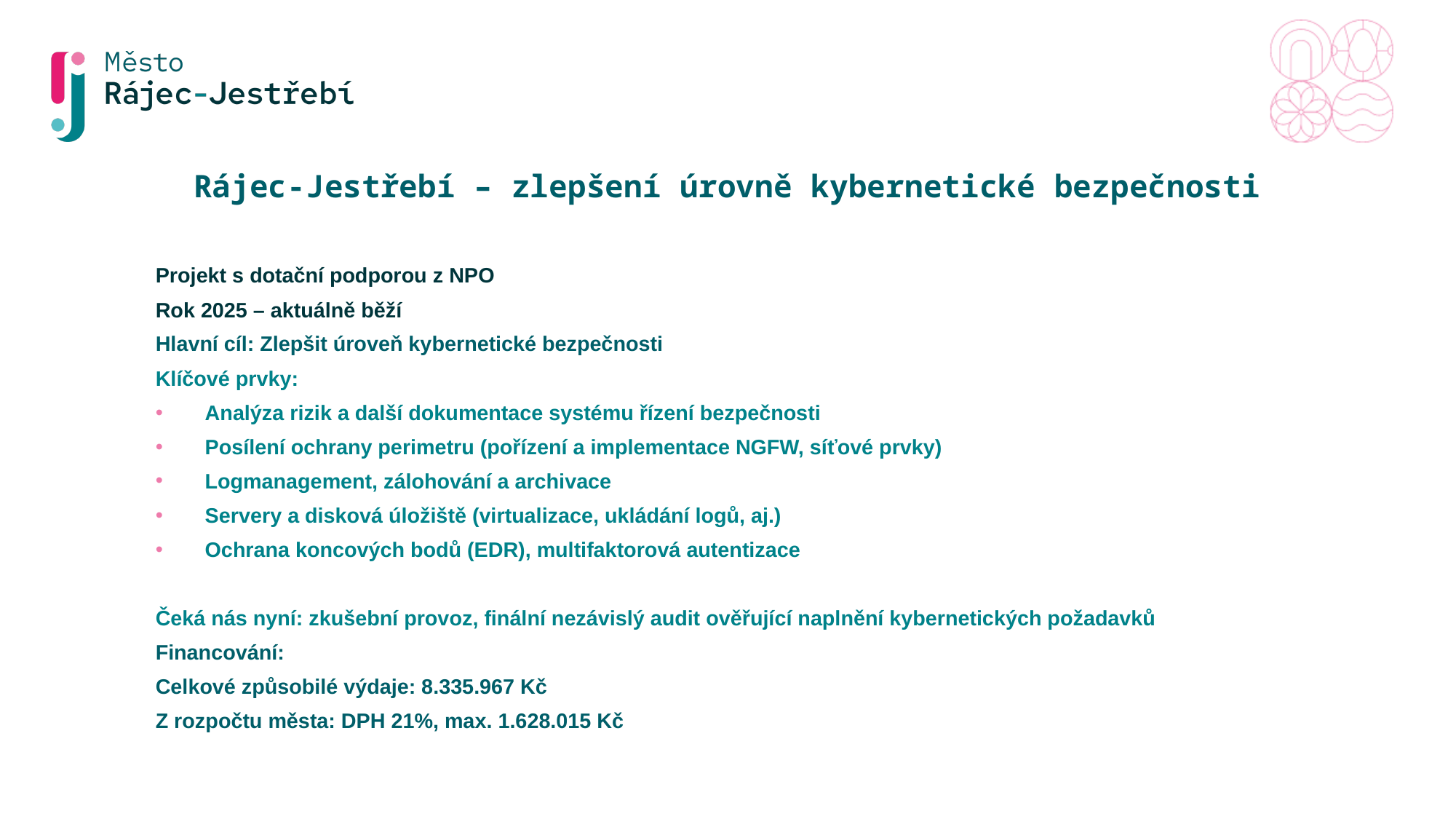

Rájec-Jestřebí – zlepšení úrovně kybernetické bezpečnosti
Projekt s dotační podporou z NPO
Rok 2025 – aktuálně běží
Hlavní cíl: Zlepšit úroveň kybernetické bezpečnosti
Klíčové prvky:
Analýza rizik a další dokumentace systému řízení bezpečnosti
Posílení ochrany perimetru (pořízení a implementace NGFW, síťové prvky)
Logmanagement, zálohování a archivace
Servery a disková úložiště (virtualizace, ukládání logů, aj.)
Ochrana koncových bodů (EDR), multifaktorová autentizace

Čeká nás nyní: zkušební provoz, finální nezávislý audit ověřující naplnění kybernetických požadavků
Financování:
Celkové způsobilé výdaje: 8.335.967 Kč
Z rozpočtu města: DPH 21%, max. 1.628.015 Kč